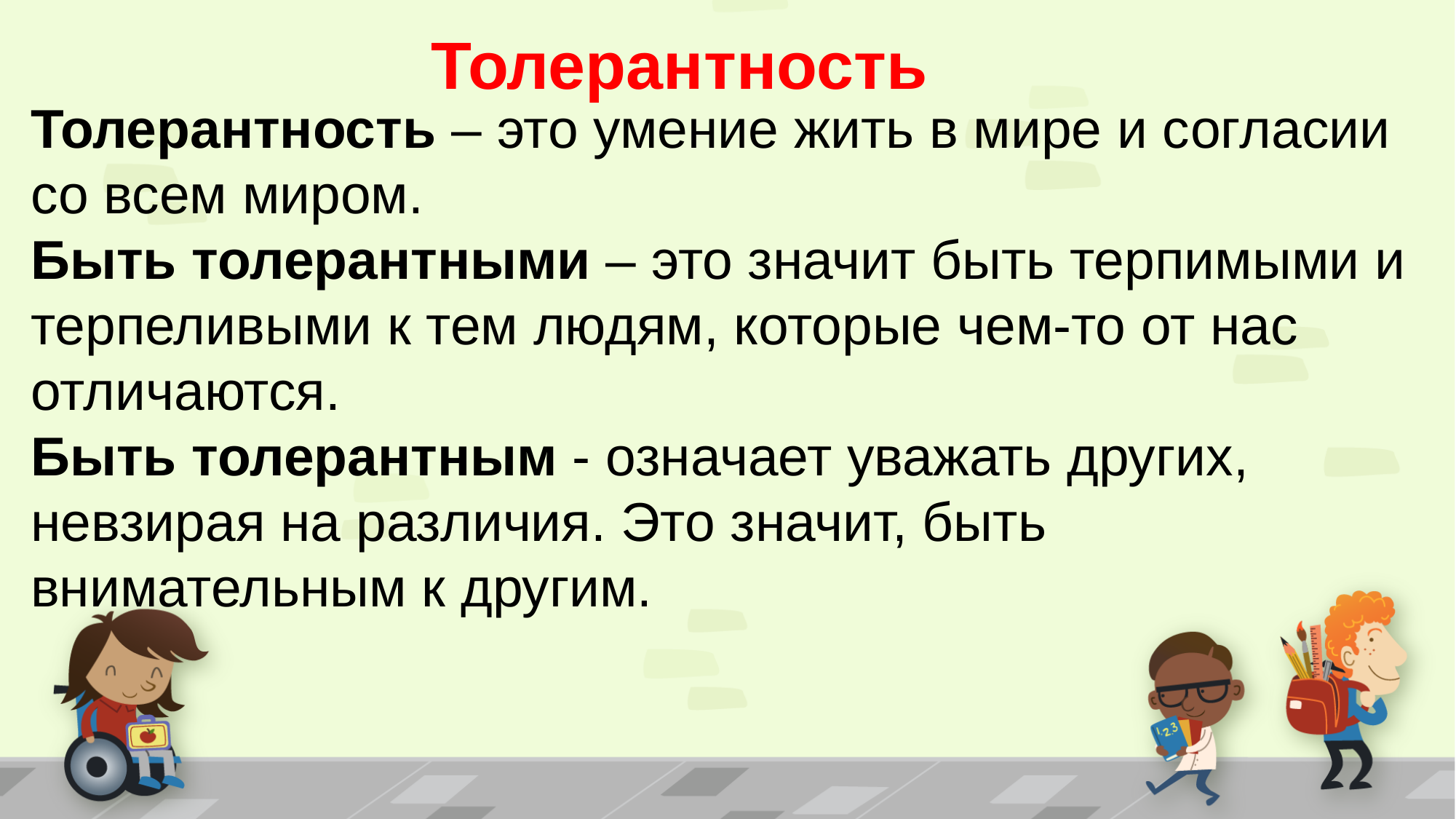

Толерантность
Толерантность – это умение жить в мире и согласии со всем миром.
Быть толерантными – это значит быть терпимыми и терпеливыми к тем людям, которые чем-то от нас отличаются.
Быть толерантным - означает уважать других, невзирая на различия. Это значит, быть внимательным к другим.